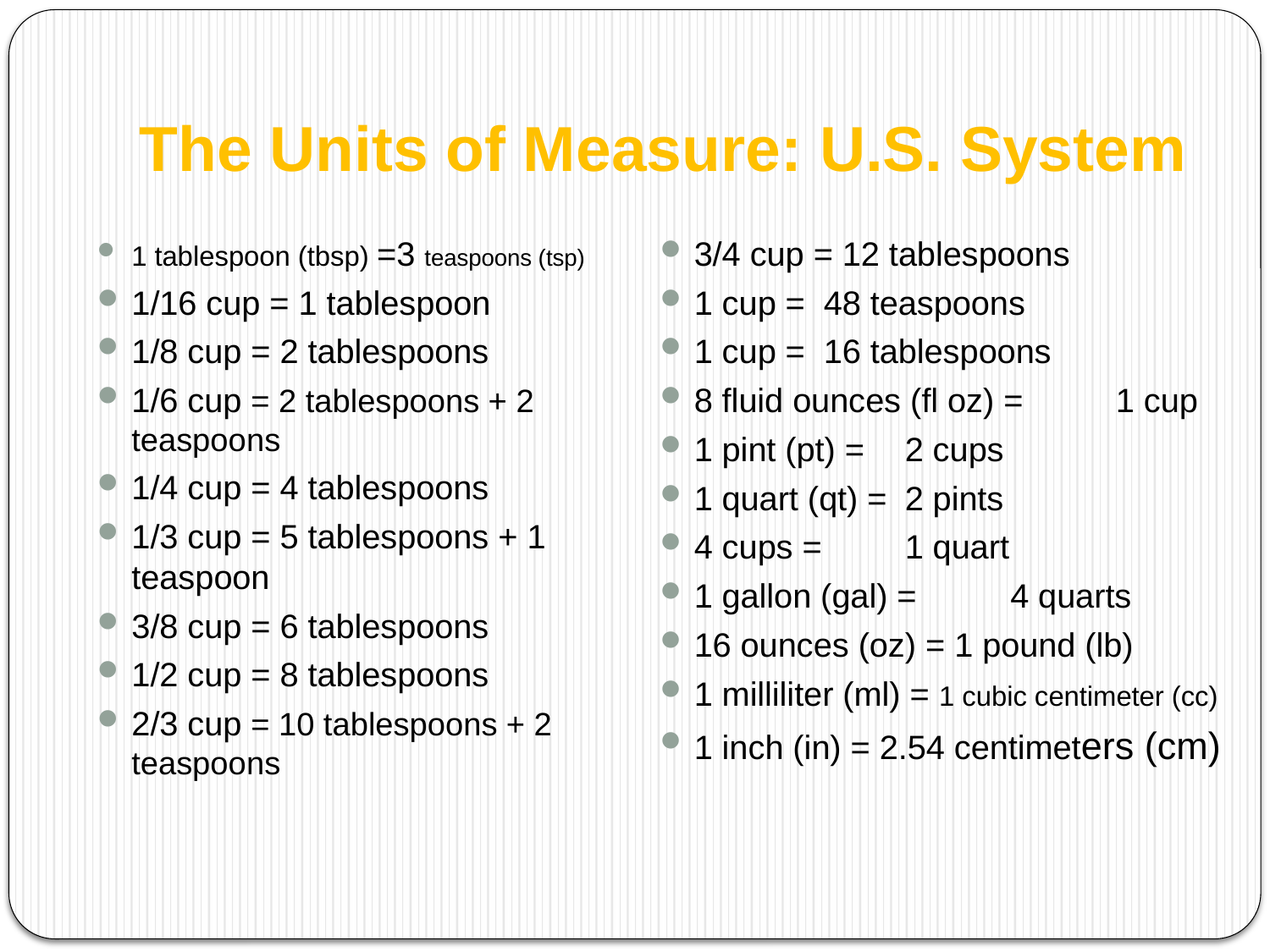

# The Units of Measure: U.S. System
1 tablespoon (tbsp) =3 teaspoons (tsp)
1/16 cup = 1 tablespoon
1/8 cup = 2 tablespoons
1/6 cup = 2 tablespoons + 2 teaspoons
1/4 cup = 4 tablespoons
1/3 cup = 5 tablespoons + 1 teaspoon
3/8 cup = 6 tablespoons
1/2 cup = 8 tablespoons
2/3 cup = 10 tablespoons + 2 teaspoons
3/4 cup = 12 tablespoons
1 cup =  48 teaspoons
1 cup =  16 tablespoons
8 fluid ounces (fl oz) =	1 cup
1 pint (pt) =	2 cups
1 quart (qt) =	2 pints
4 cups =	1 quart
1 gallon (gal) =	4 quarts
16 ounces (oz) = 1 pound (lb)
1 milliliter (ml) = 1 cubic centimeter (cc)
1 inch (in) = 2.54 centimeters (cm)